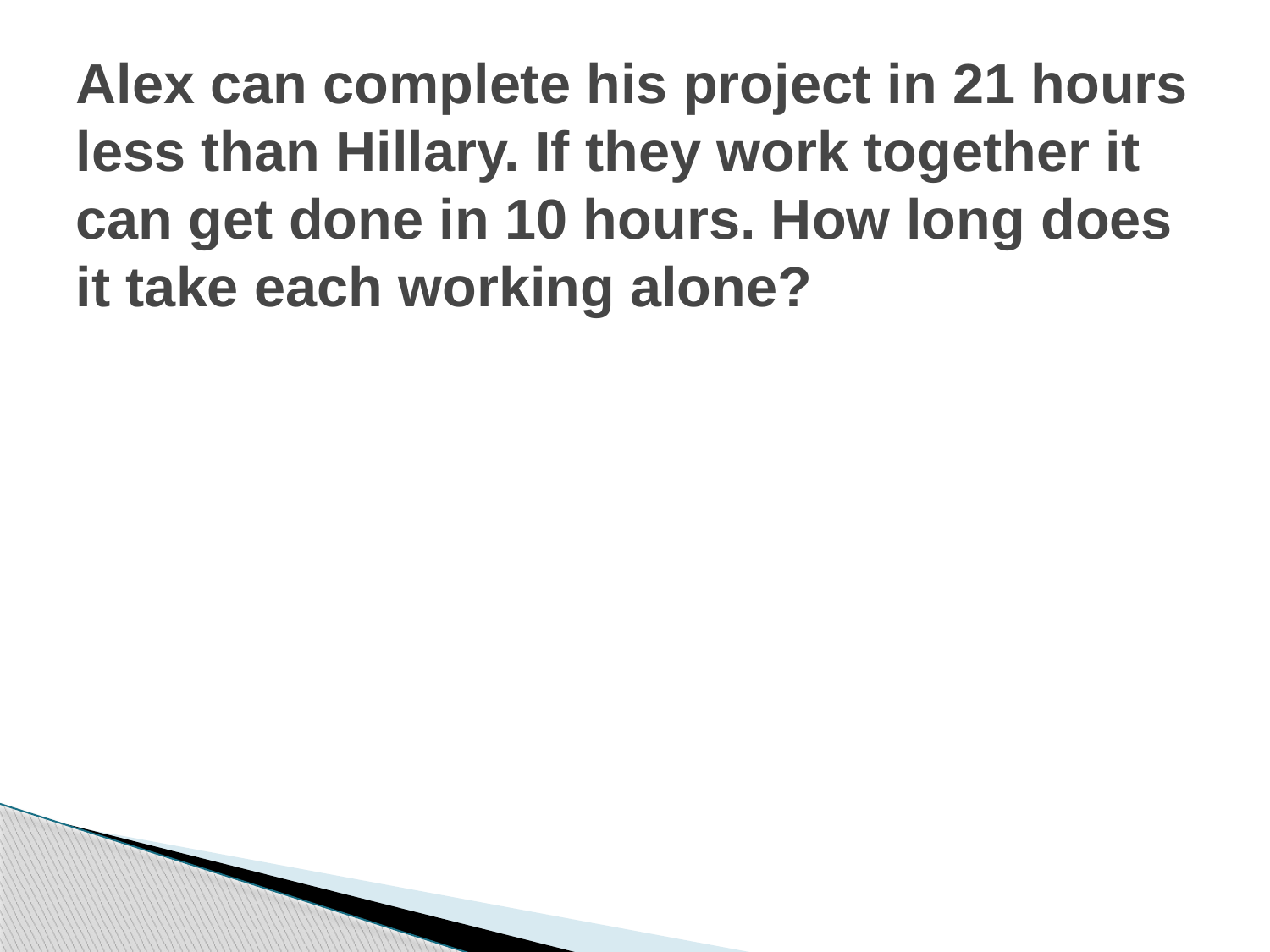

# Alex can complete his project in 21 hours less than Hillary. If they work together it can get done in 10 hours. How long does it take each working alone?